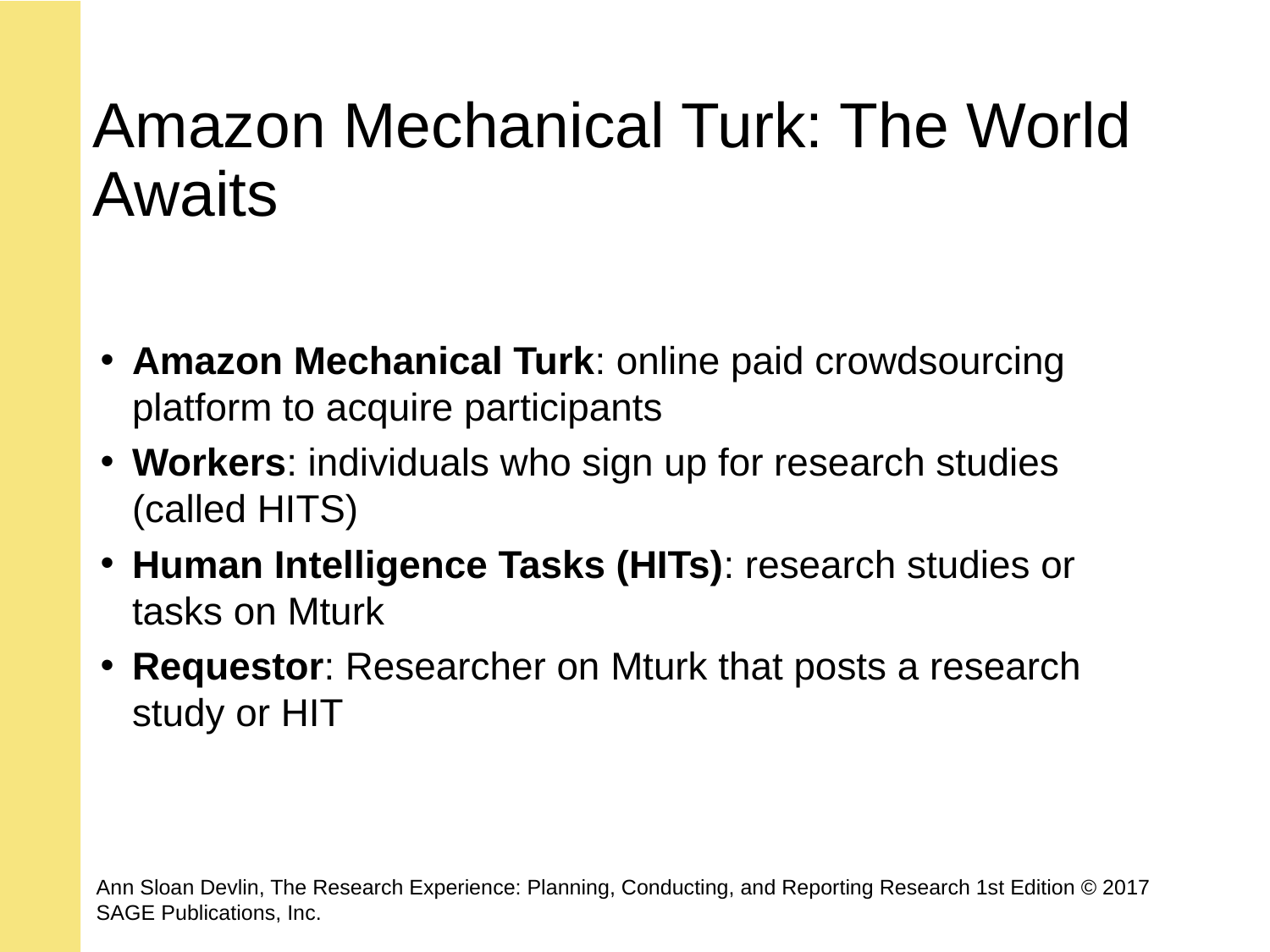

# Amazon Mechanical Turk: The World Awaits
Amazon Mechanical Turk: online paid crowdsourcing platform to acquire participants
Workers: individuals who sign up for research studies (called HITS)
Human Intelligence Tasks (HITs): research studies or tasks on Mturk
Requestor: Researcher on Mturk that posts a research study or HIT